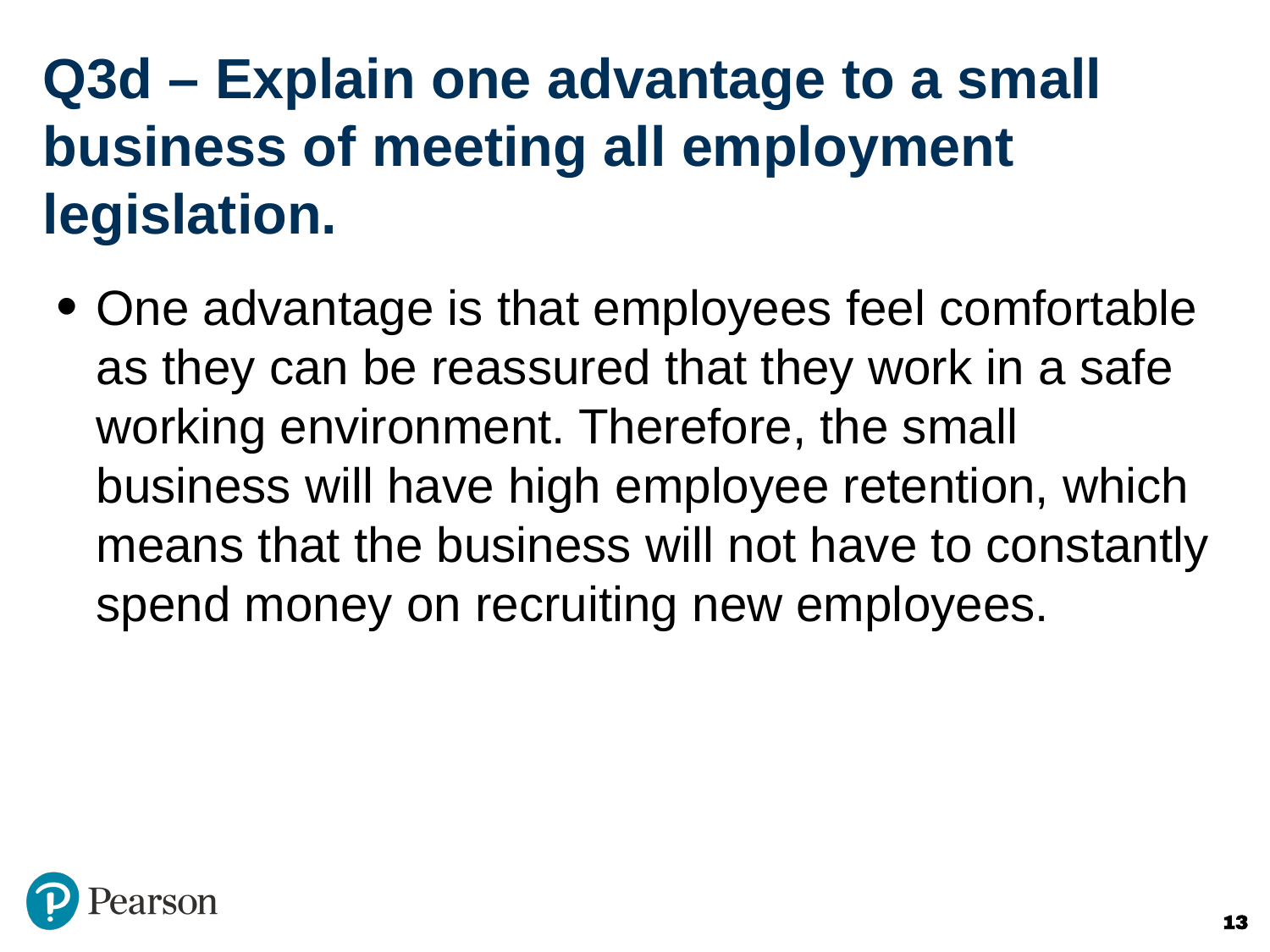

# Q3d – Explain one advantage to a small business of meeting all employment legislation.
One advantage is that employees feel comfortable as they can be reassured that they work in a safe working environment. Therefore, the small business will have high employee retention, which means that the business will not have to constantly spend money on recruiting new employees.